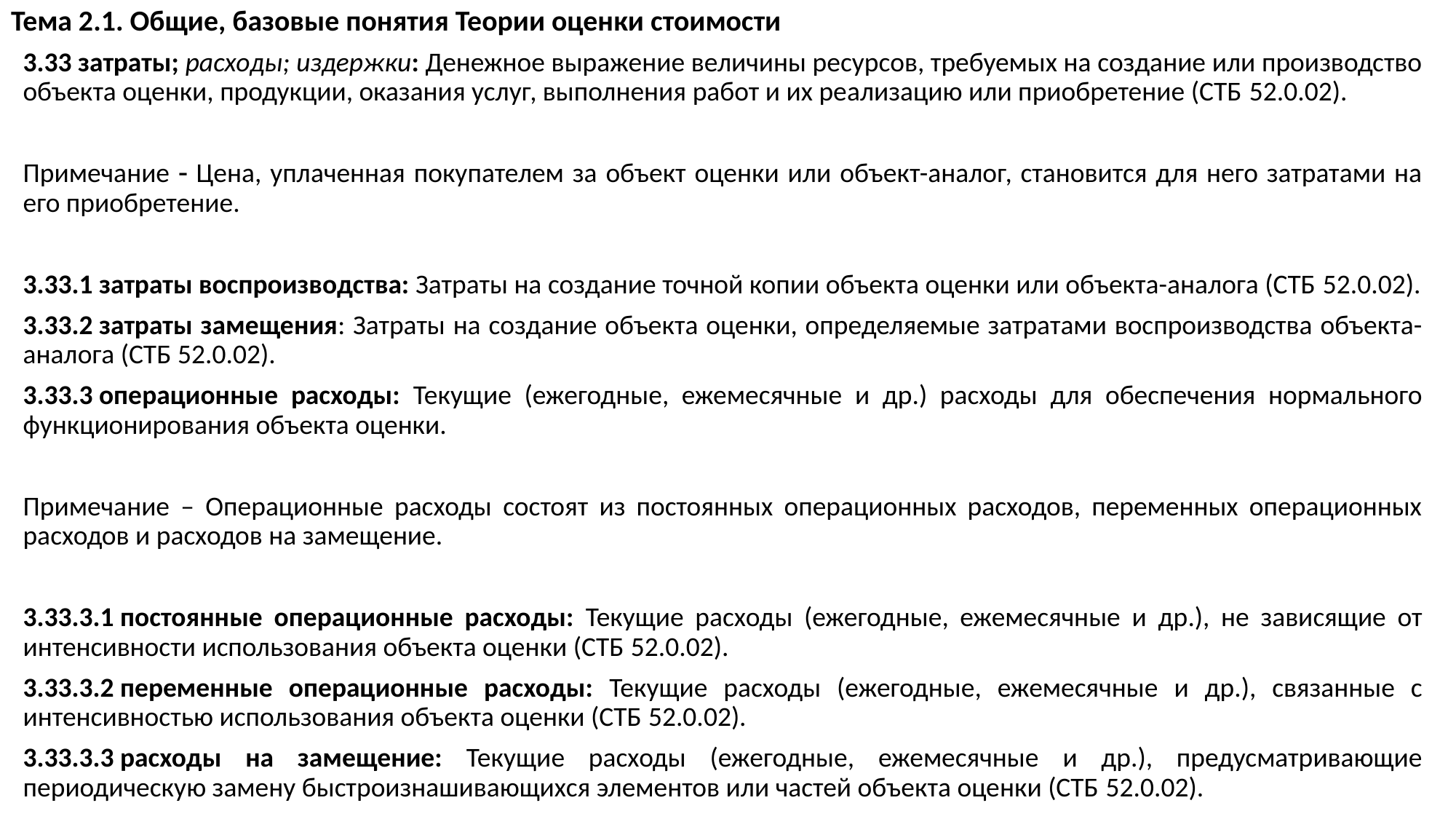

# Тема 2.1. Общие, базовые понятия Теории оценки стоимости
3.33 затраты; расходы; издержки: Денежное выражение величины ресурсов, требуемых на создание или производство объекта оценки, продукции, оказания услуг, выполнения работ и их реализацию или приобретение (СТБ 52.0.02).

Примечание − Цена, уплаченная покупателем за объект оценки или объект-аналог, становится для него затратами на его приобретение.

3.33.1 затраты воспроизводства: Затраты на создание точной копии объекта оценки или объекта-аналога (СТБ 52.0.02).
3.33.2 затраты замещения: Затраты на создание объекта оценки, определяемые затратами воспроизводства объекта-аналога (СТБ 52.0.02).
3.33.3 операционные расходы: Текущие (ежегодные, ежемесячные и др.) расходы для обеспечения нормального функционирования объекта оценки.

Примечание – Операционные расходы состоят из постоянных операционных расходов, переменных операционных расходов и расходов на замещение.

3.33.3.1 постоянные операционные расходы: Текущие расходы (ежегодные, ежемесячные и др.), не зависящие от интенсивности использования объекта оценки (СТБ 52.0.02).
3.33.3.2 переменные операционные расходы: Текущие расходы (ежегодные, ежемесячные и др.), связанные с интенсивностью использования объекта оценки (СТБ 52.0.02).
3.33.3.3 расходы на замещение: Текущие расходы (ежегодные, ежемесячные и др.), предусматривающие периодическую замену быстроизнашивающихся элементов или частей объекта оценки (СТБ 52.0.02).